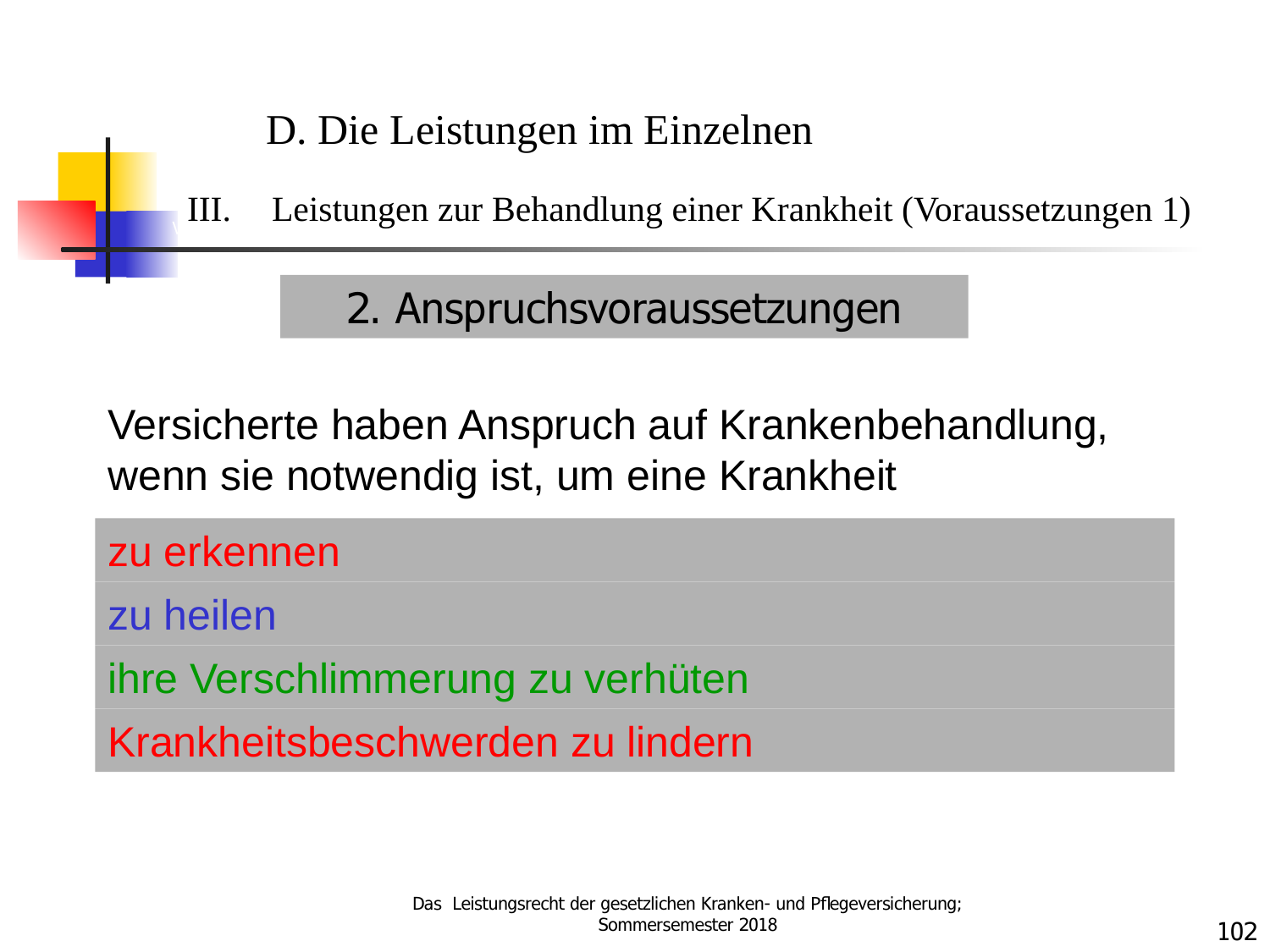

Voraussetzungen 1
D. Die Leistungen im Einzelnen

Leistungen zur Behandlung einer Krankheit (Voraussetzungen 1)
2. Anspruchsvoraussetzungen
Versicherte haben Anspruch auf Krankenbehandlung, wenn sie notwendig ist, um eine Krankheit
Krankheit
zu erkennen
zu heilen
ihre Verschlimmerung zu verhüten
Krankheitsbeschwerden zu lindern
Das  Leistungsrecht der gesetzlichen Kranken- und Pflegeversicherung; Sommersemester 2018
102